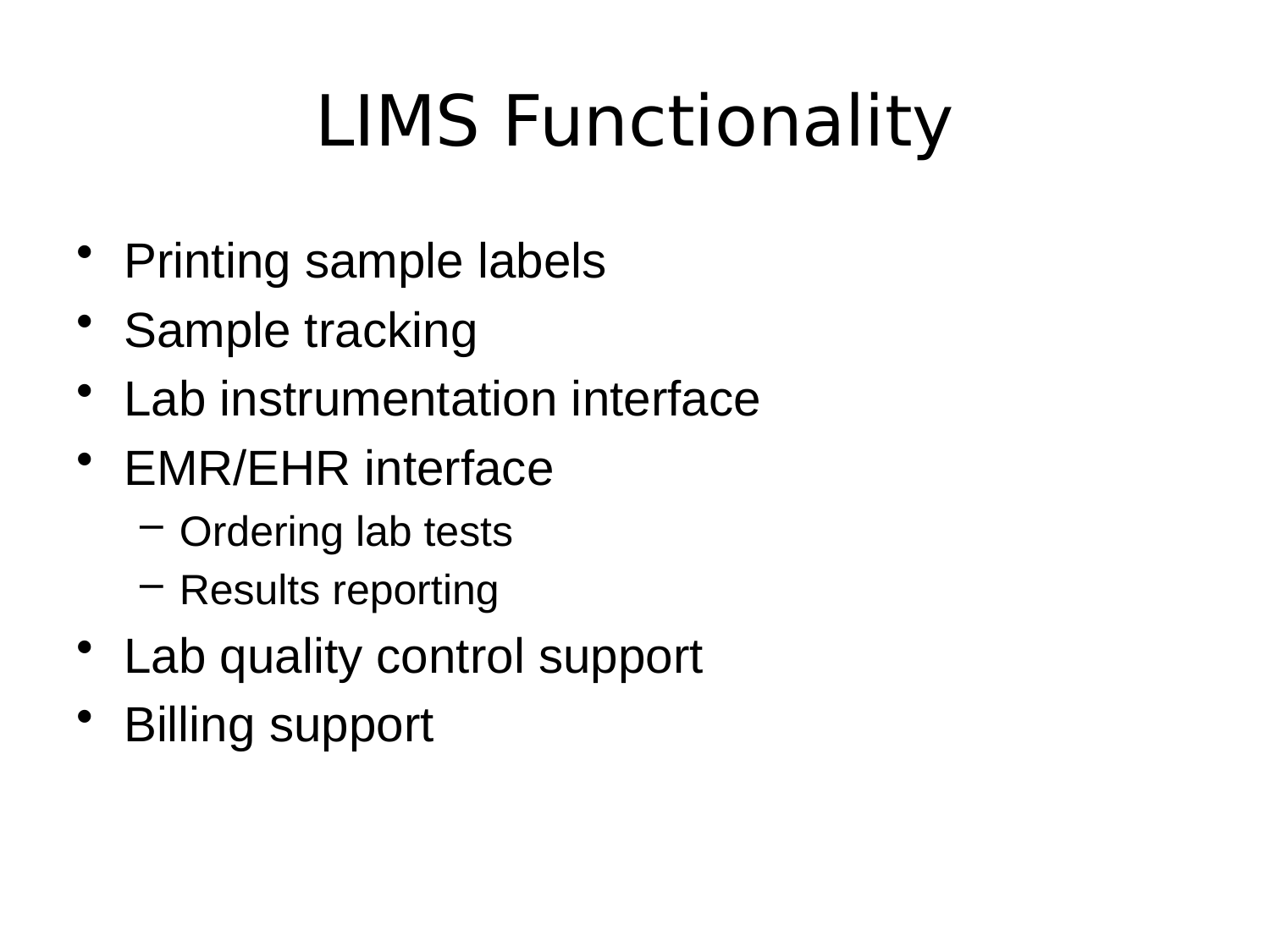

# LIMS Functionality
Printing sample labels
Sample tracking
Lab instrumentation interface
EMR/EHR interface
Ordering lab tests
Results reporting
Lab quality control support
Billing support